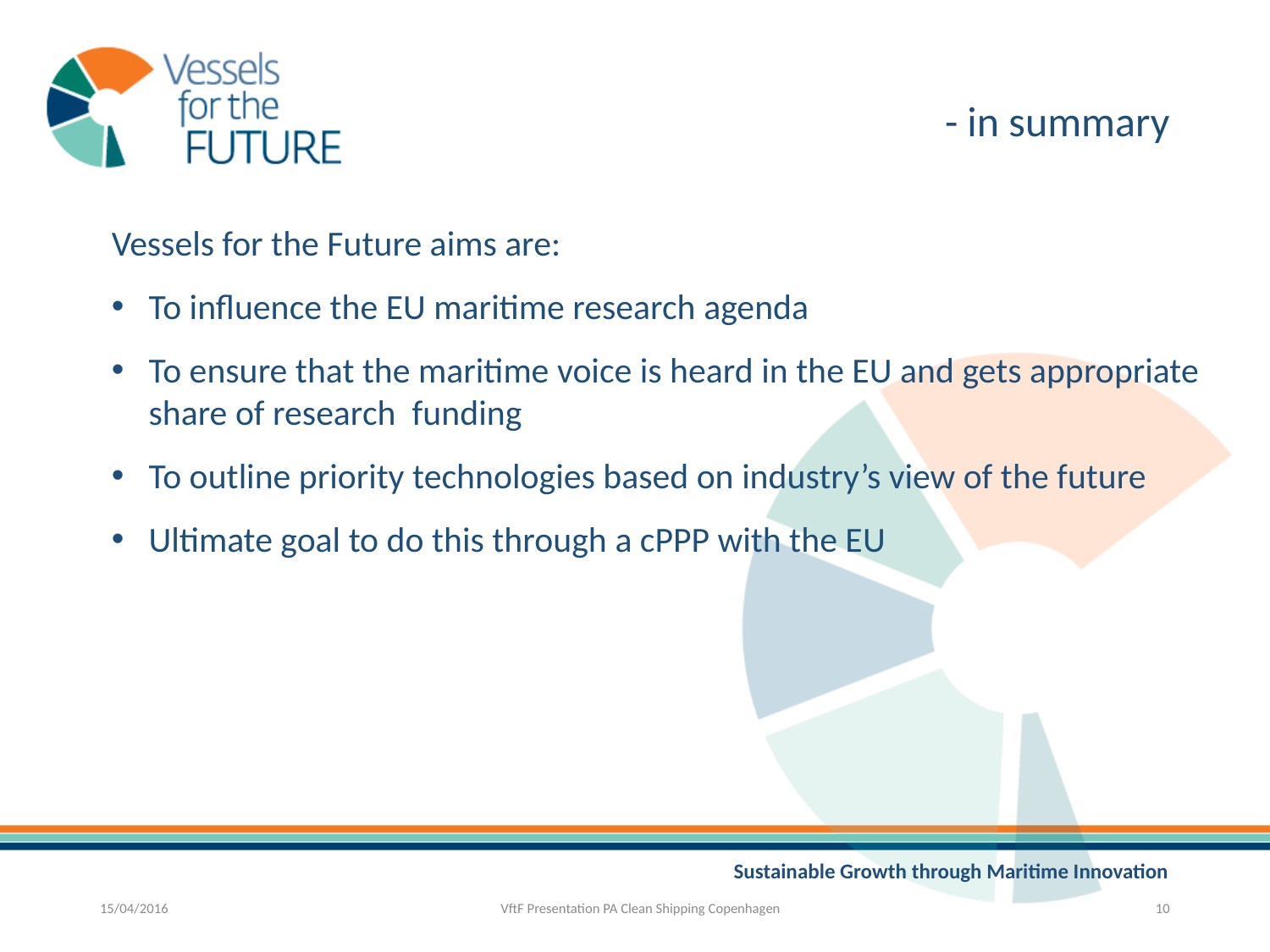

# - in summary
Vessels for the Future aims are:
To influence the EU maritime research agenda
To ensure that the maritime voice is heard in the EU and gets appropriate share of research  funding
To outline priority technologies based on industry’s view of the future
Ultimate goal to do this through a cPPP with the EU

15/04/2016
VftF Presentation PA Clean Shipping Copenhagen
10